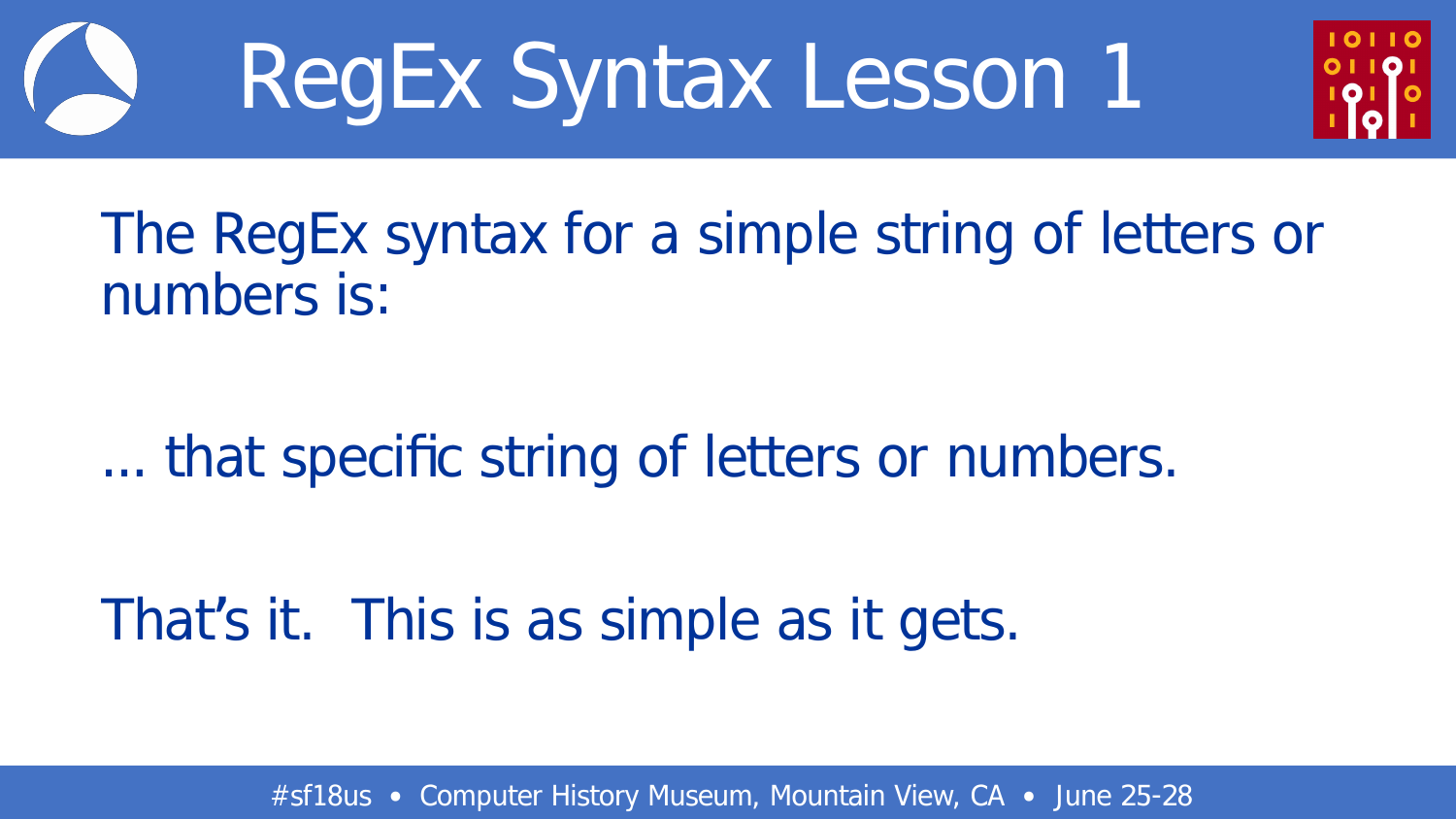

# RegEx Syntax Lesson 1
The RegEx syntax for a simple string of letters or numbers is:

… that specific string of letters or numbers.

That’s it.  This is as simple as it gets.